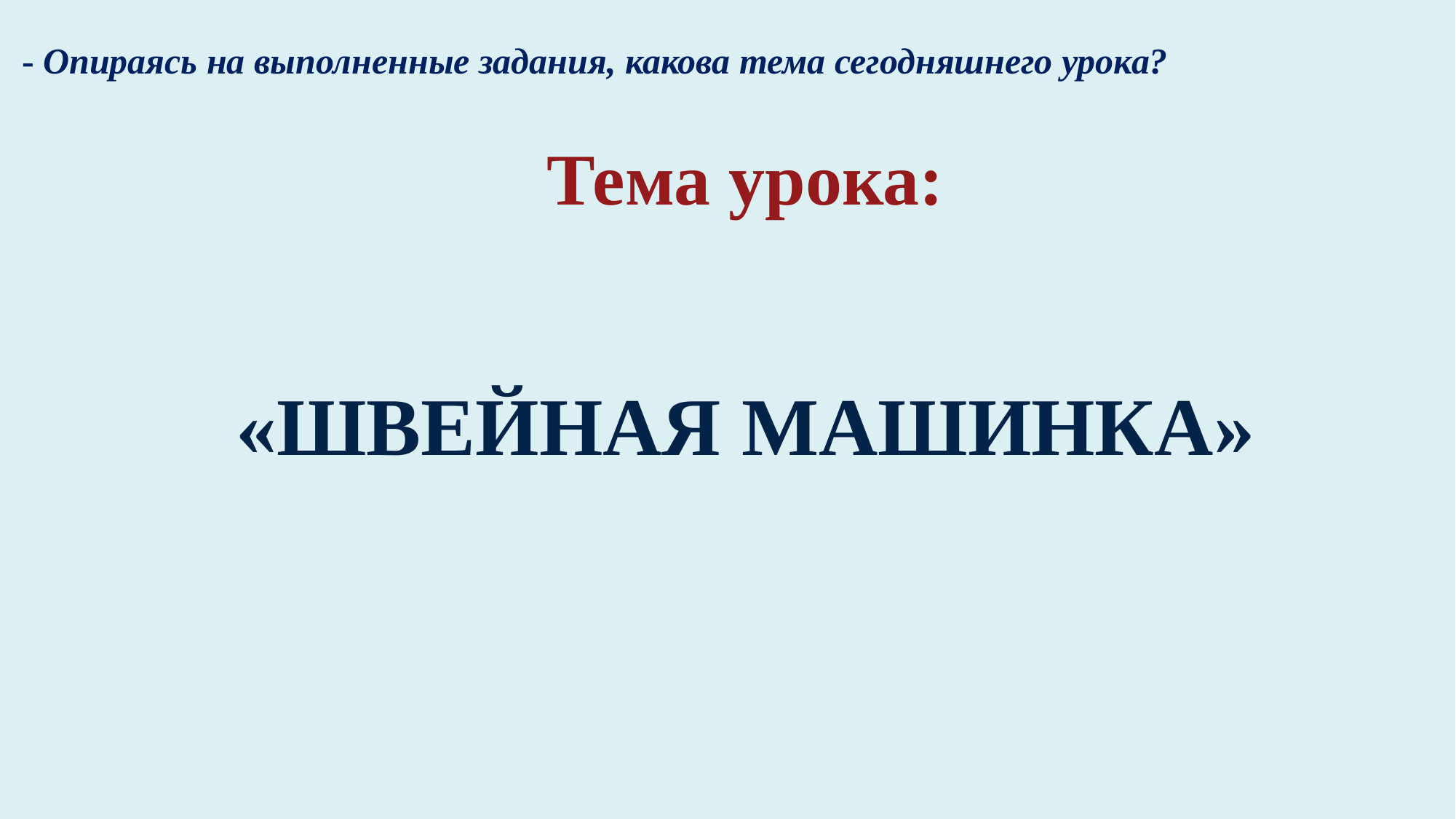

- Опираясь на выполненные задания, какова тема сегодняшнего урока?
Тема урока:
«ШВЕЙНАЯ МАШИНКА»